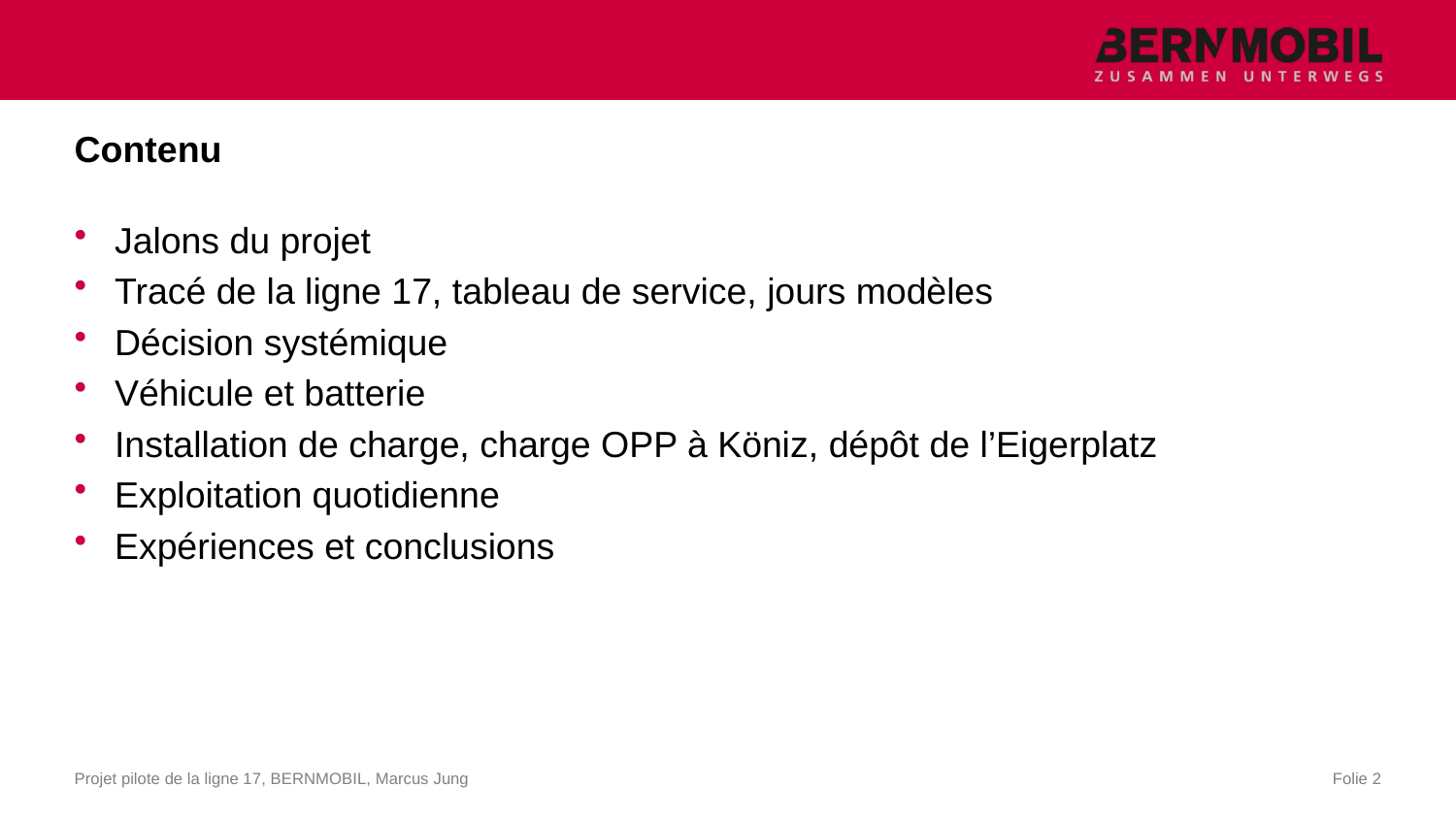

# Contenu
Jalons du projet
Tracé de la ligne 17, tableau de service, jours modèles
Décision systémique
Véhicule et batterie
Installation de charge, charge OPP à Köniz, dépôt de l’Eigerplatz
Exploitation quotidienne
Expériences et conclusions
Projet pilote de la ligne 17, BERNMOBIL, Marcus Jung
Folie 2